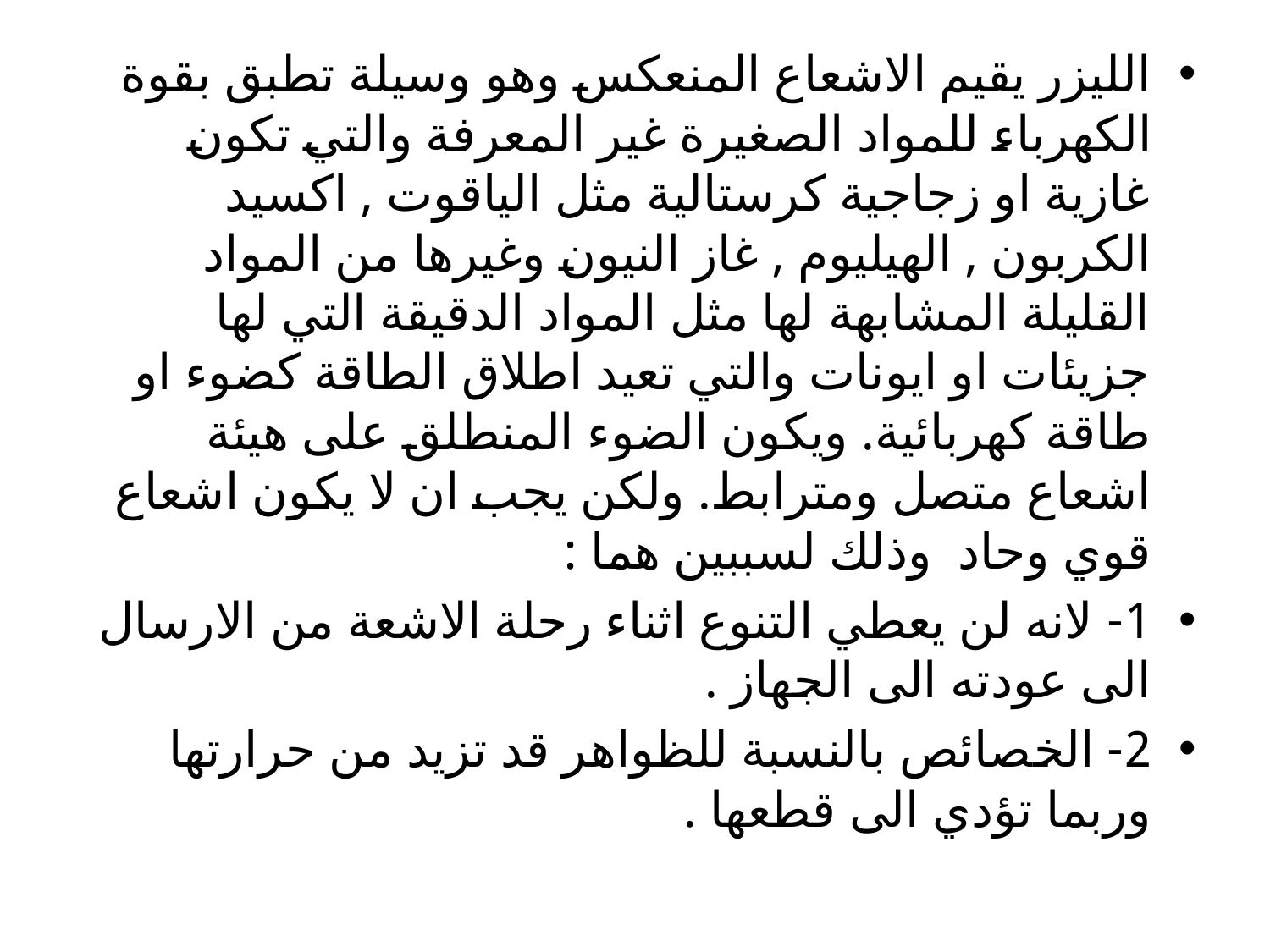

الليزر يقيم الاشعاع المنعكس وهو وسيلة تطبق بقوة الكهرباء للمواد الصغيرة غير المعرفة والتي تكون غازية او زجاجية كرستالية مثل الياقوت , اكسيد الكربون , الهيليوم , غاز النيون وغيرها من المواد القليلة المشابهة لها مثل المواد الدقيقة التي لها جزيئات او ايونات والتي تعيد اطلاق الطاقة كضوء او طاقة كهربائية. ويكون الضوء المنطلق على هيئة اشعاع متصل ومترابط. ولكن يجب ان لا يكون اشعاع قوي وحاد  وذلك لسببين هما :
1- لانه لن يعطي التنوع اثناء رحلة الاشعة من الارسال الى عودته الى الجهاز .
2- الخصائص بالنسبة للظواهر قد تزيد من حرارتها وربما تؤدي الى قطعها .